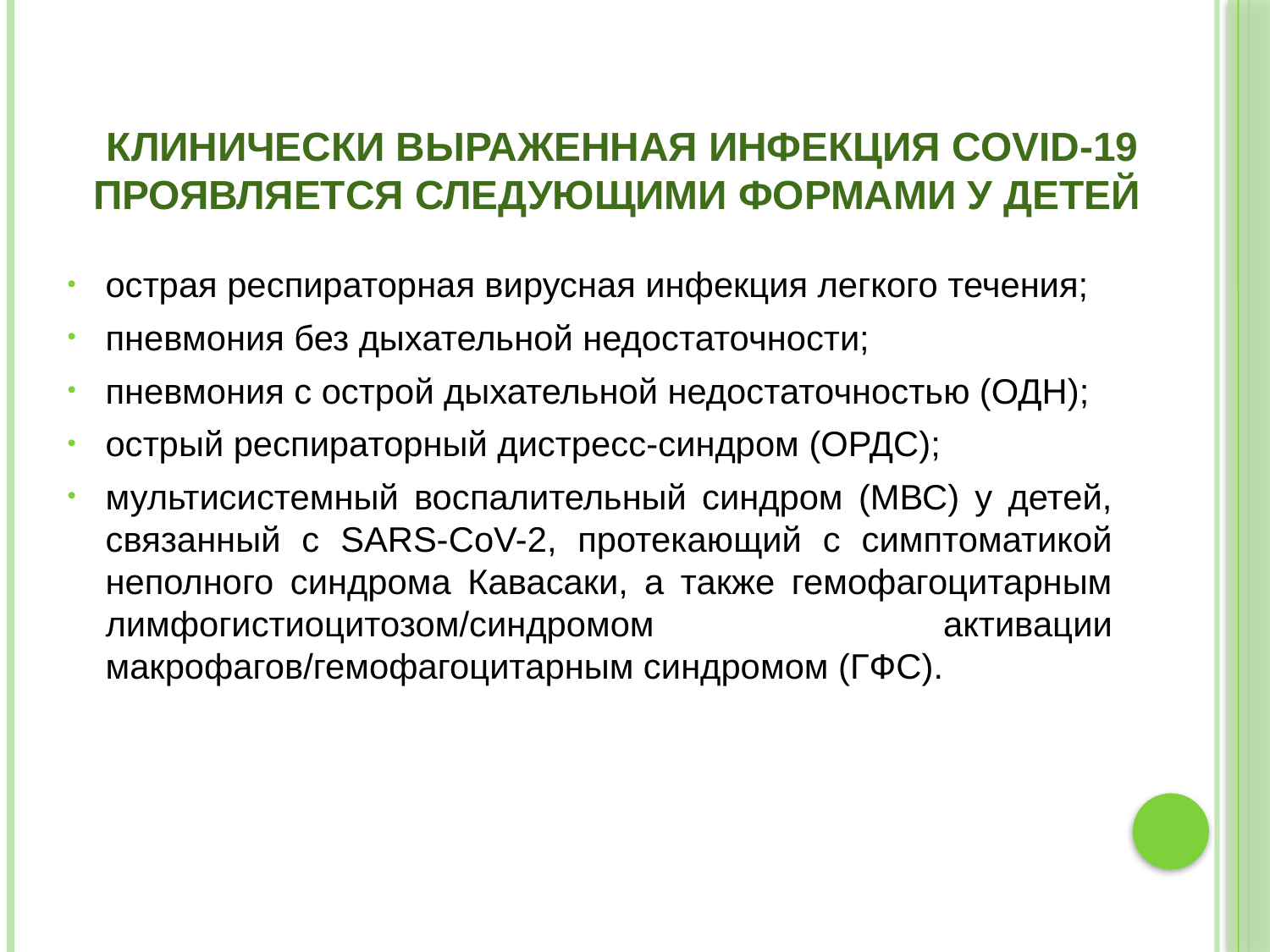

# Клинически выраженная инфекция COVID-19 проявляется следующими формами у детей
острая респираторная вирусная инфекция легкого течения;
пневмония без дыхательной недостаточности;
пневмония с острой дыхательной недостаточностью (ОДН);
острый респираторный дистресс-синдром (ОРДС);
мультисистемный воспалительный синдром (МВС) у детей, связанный с SARS-CoV-2, протекающий с симптоматикой неполного синдрома Кавасаки, а также гемофагоцитарным лимфогистиоцитозом/синдромом активации макрофагов/гемофагоцитарным синдромом (ГФС).